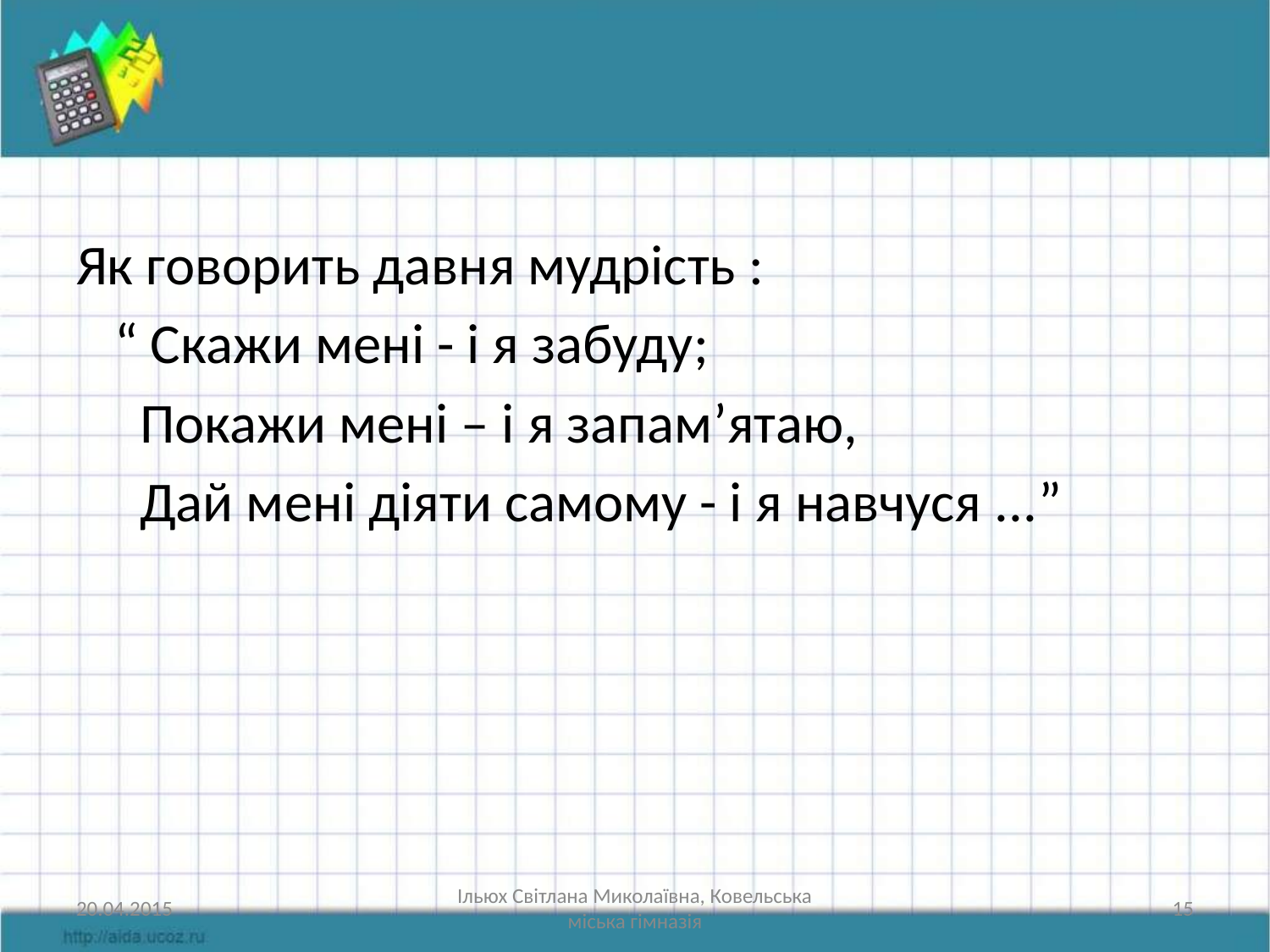

#
Як говорить давня мудрість :
   “ Скажи мені - і я забуду;
     Покажи мені – і я запам’ятаю,
     Дай мені діяти самому - і я навчуся ...”

20.04.2015
Ільюх Світлана Миколаївна, Ковельська міська гімназія
15